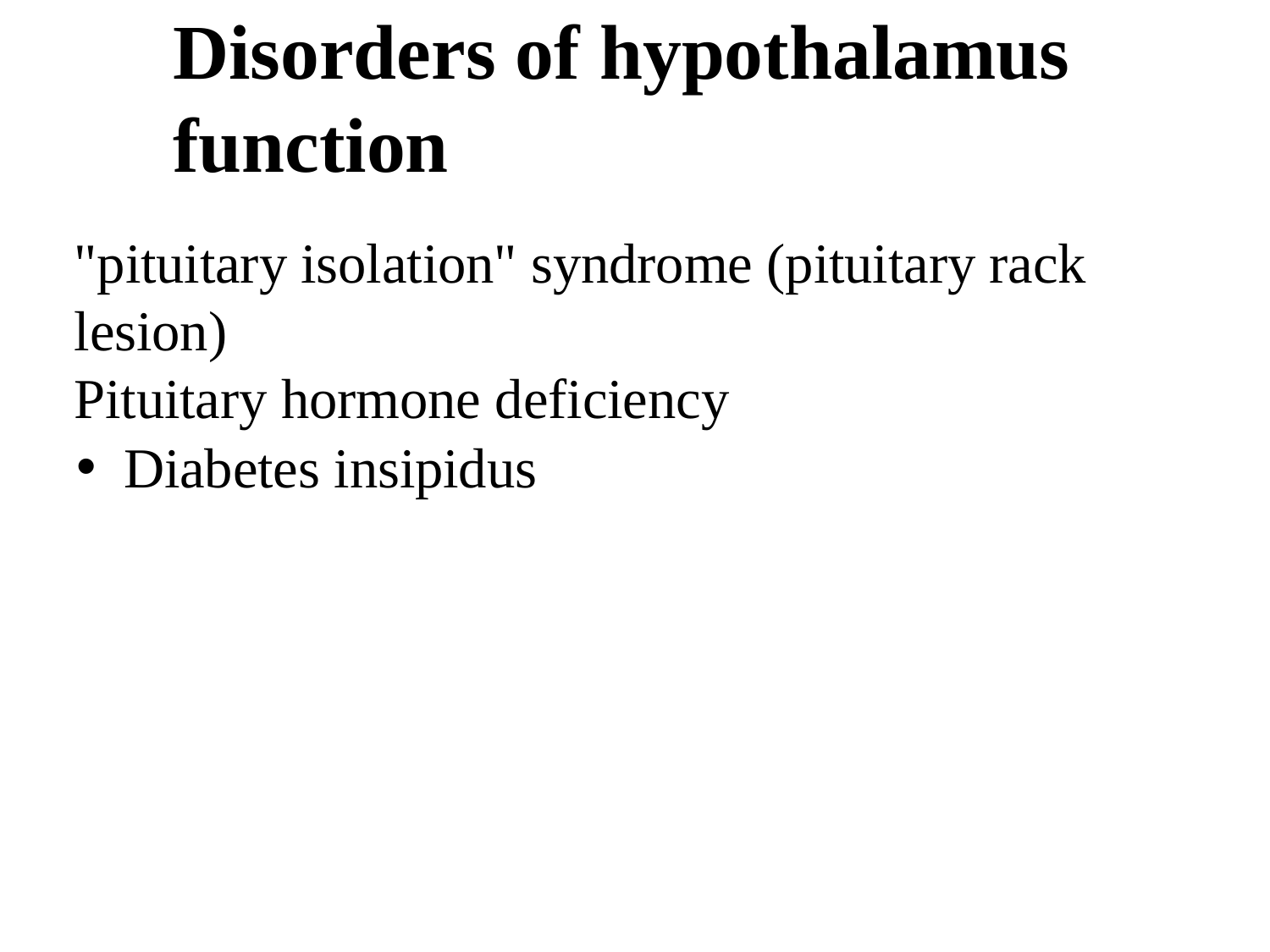

# Disorders of hypothalamus function

"pituitary isolation" syndrome (pituitary rack lesion)
Pituitary hormone deficiency
Diabetes insipidus